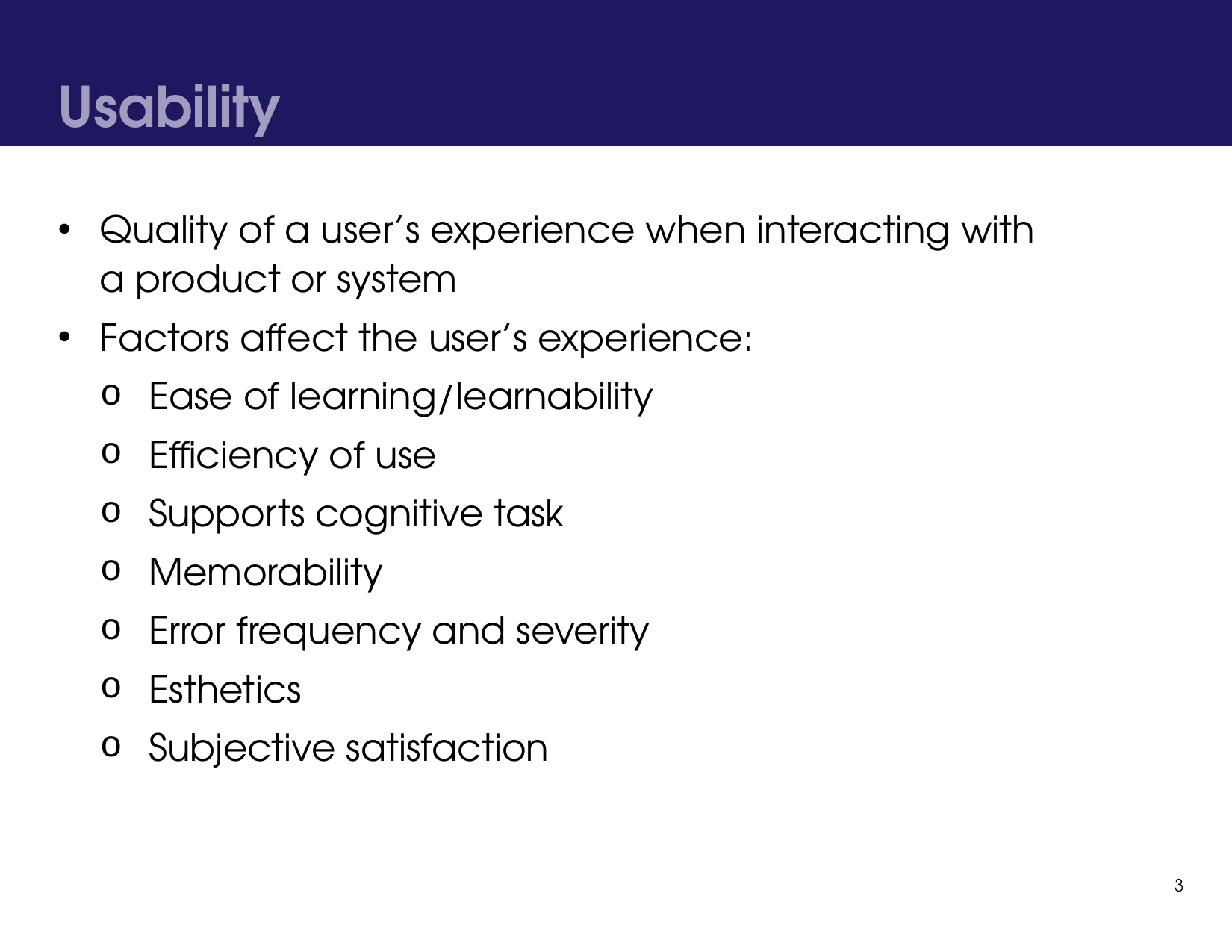

# Usability
Quality of a user’s experience when interacting with a product or system
Factors affect the user’s experience:
Ease of learning/learnability
Efficiency of use
Supports cognitive task
Memorability
Error frequency and severity
Esthetics
Subjective satisfaction
3